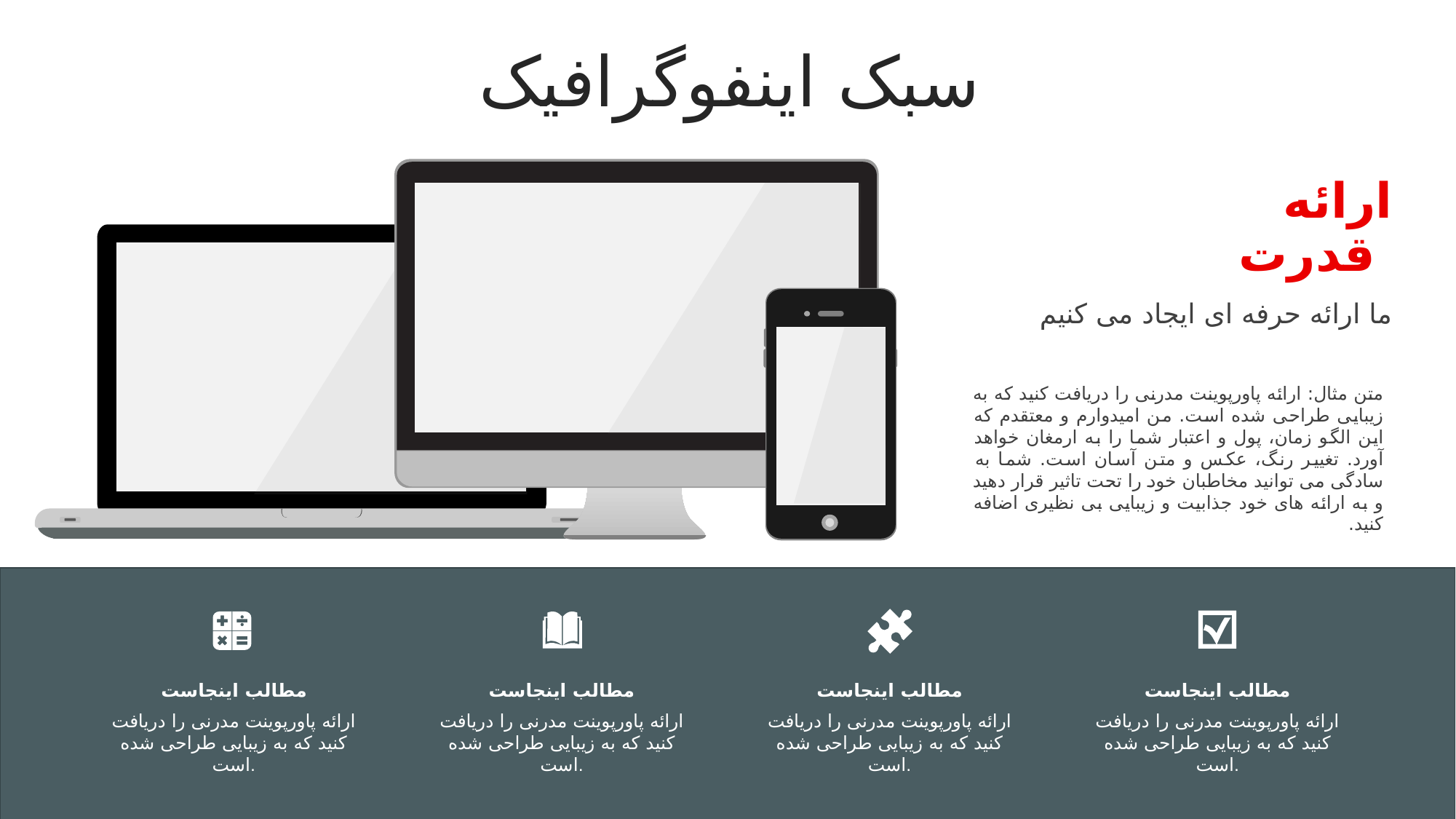

سبک اینفوگرافیک

ارائه
 قدرت
ما ارائه حرفه ای ایجاد می کنیم
متن مثال: ارائه پاورپوینت مدرنی را دریافت کنید که به زیبایی طراحی شده است. من امیدوارم و معتقدم که این الگو زمان، پول و اعتبار شما را به ارمغان خواهد آورد. تغییر رنگ، عکس و متن آسان است. شما به سادگی می توانید مخاطبان خود را تحت تاثیر قرار دهید و به ارائه های خود جذابیت و زیبایی بی نظیری اضافه کنید.

مطالب اینجاست
ارائه پاورپوینت مدرنی را دریافت کنید که به زیبایی طراحی شده است.
مطالب اینجاست
ارائه پاورپوینت مدرنی را دریافت کنید که به زیبایی طراحی شده است.
مطالب اینجاست
ارائه پاورپوینت مدرنی را دریافت کنید که به زیبایی طراحی شده است.
مطالب اینجاست
ارائه پاورپوینت مدرنی را دریافت کنید که به زیبایی طراحی شده است.